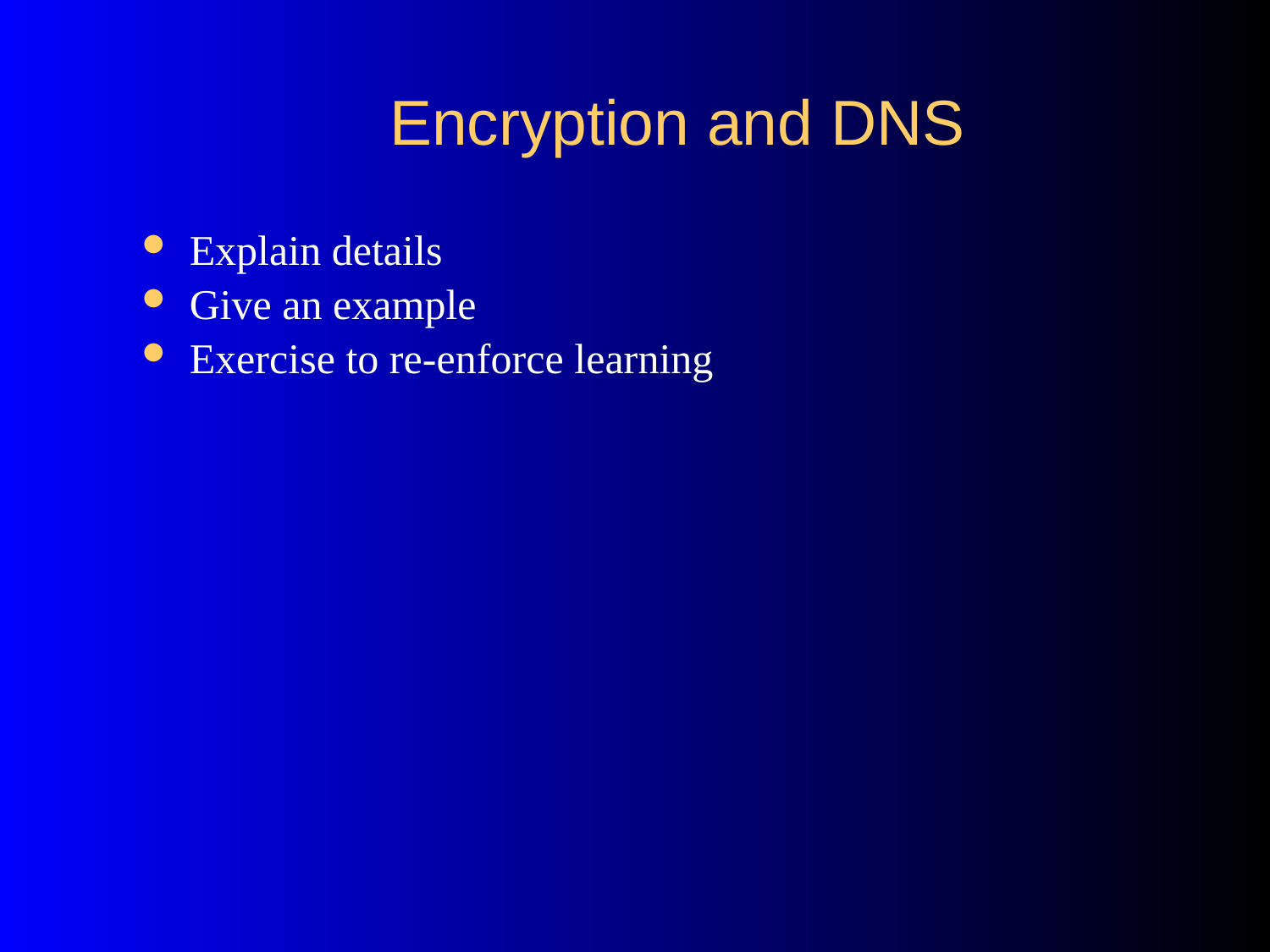

# Encryption and DNS
Explain details
Give an example
Exercise to re-enforce learning